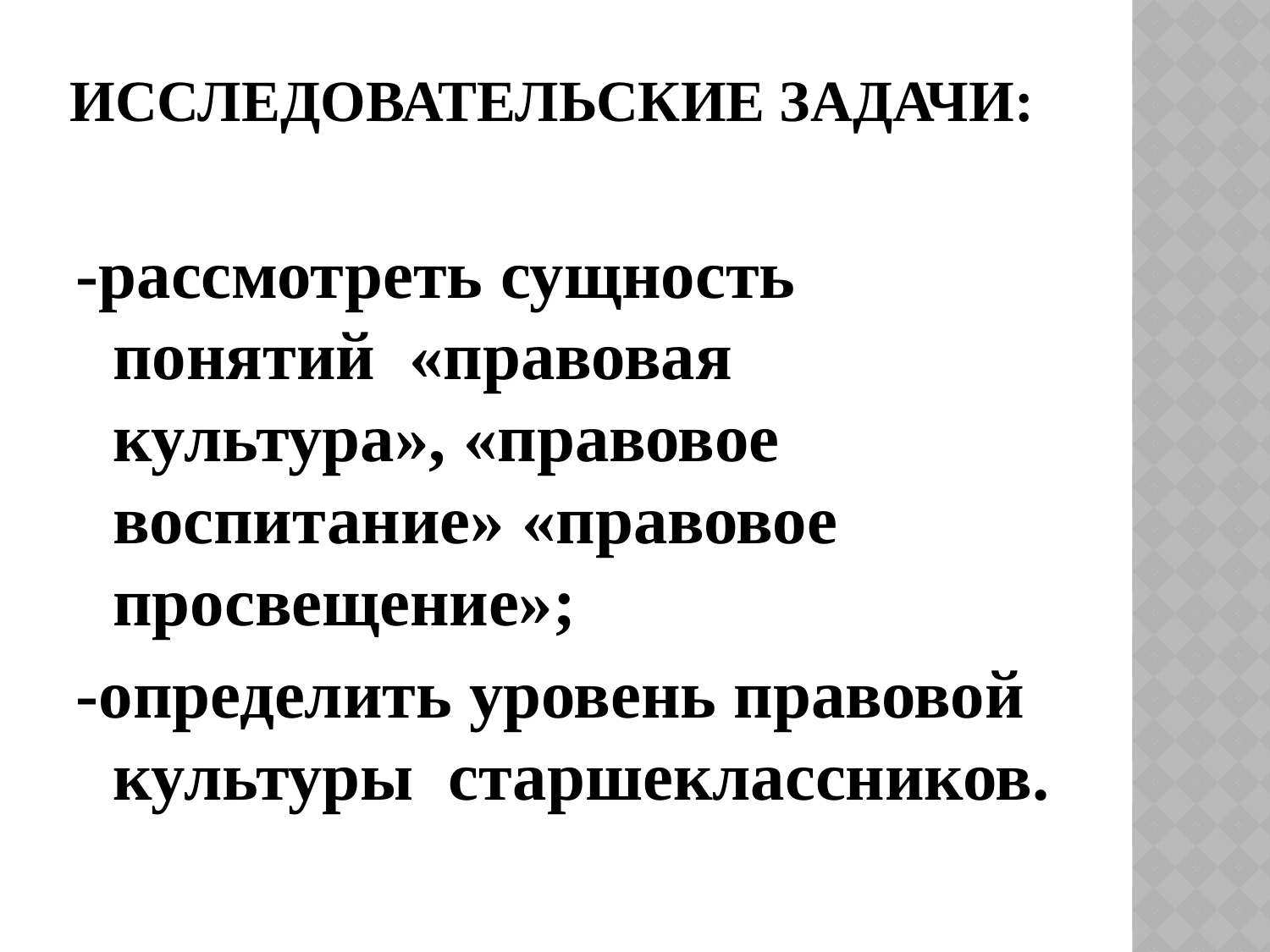

# исследовательские задачи:
-рассмотреть сущность понятий  «правовая культура», «правовое воспитание» «правовое просвещение»;
-определить уровень правовой культуры  старшеклассников.